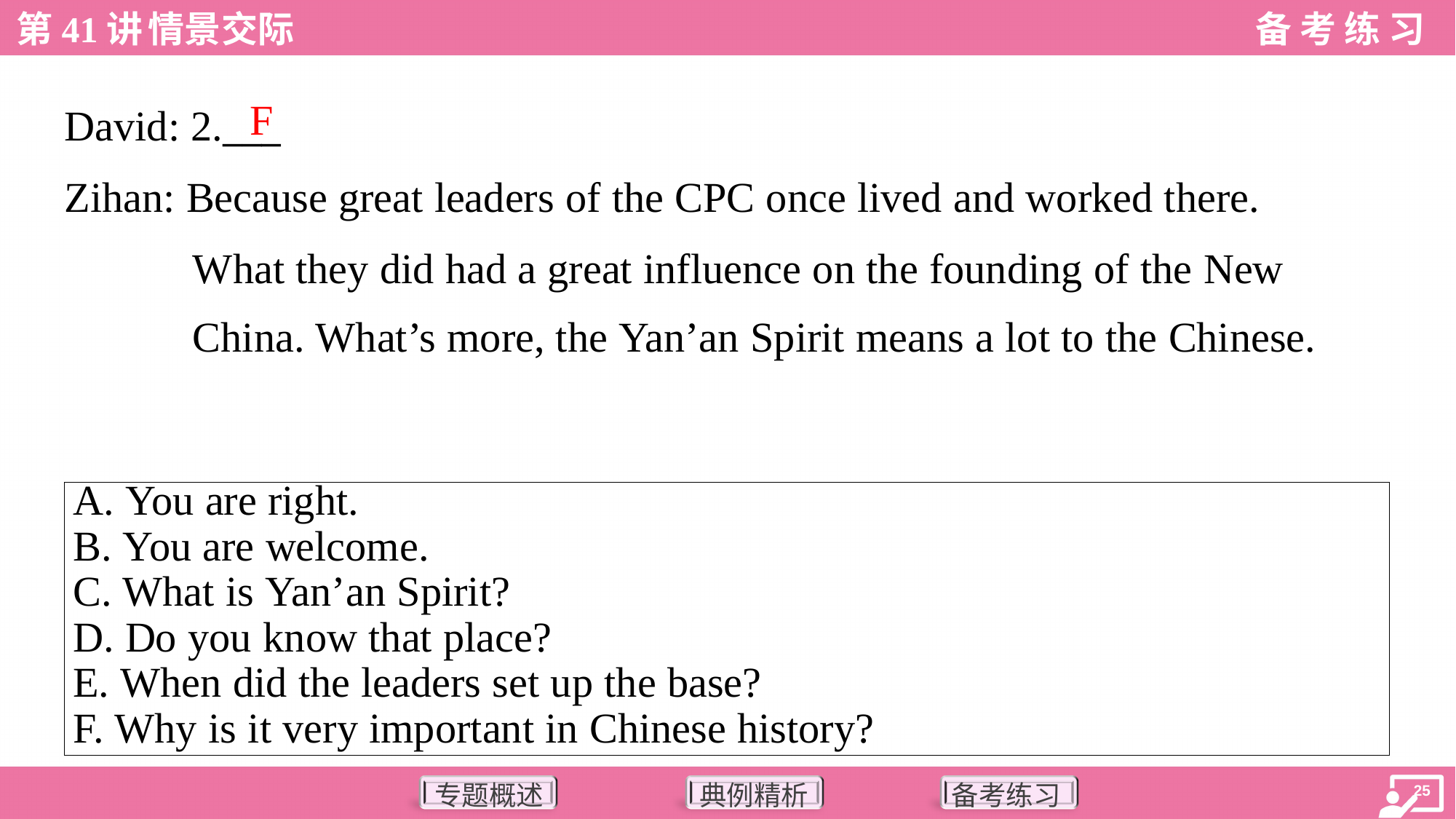

F
David: 2.___
Zihan: Because great leaders of the CPC once lived and worked there.
What they did had a great influence on the founding of the New
China. What’s more, the Yan’an Spirit means a lot to the Chinese.
| A. You are right. B. You are welcome. C. What is Yan’an Spirit? D. Do you know that place? E. When did the leaders set up the base? F. Why is it very important in Chinese history? |
| --- |